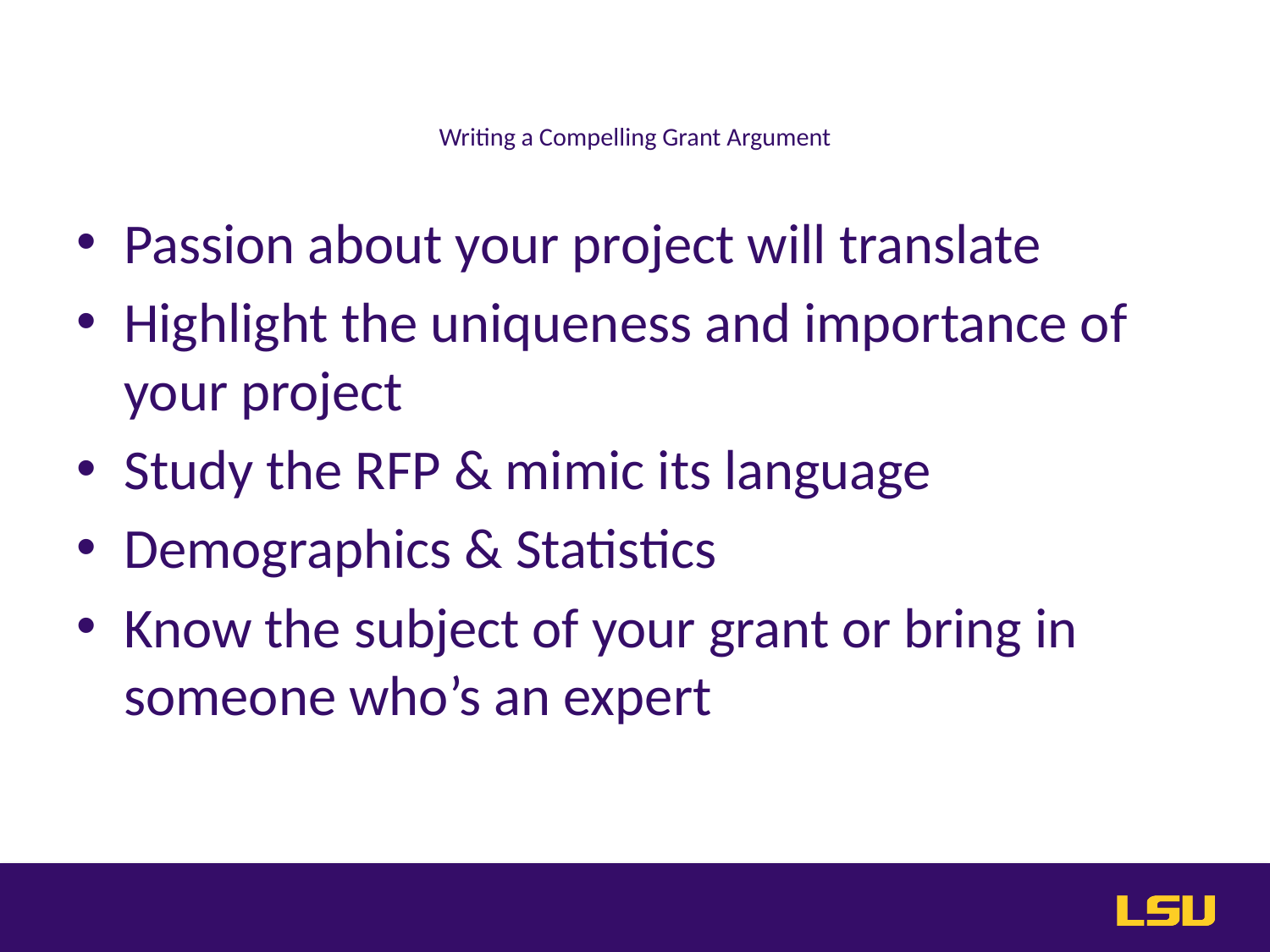

# Writing a Compelling Grant Argument​
Passion about your project will translate ​
Highlight the uniqueness and importance of your project​
Study the RFP & mimic its language ​
Demographics & Statistics
Know the subject of your grant or bring in someone who’s an expert